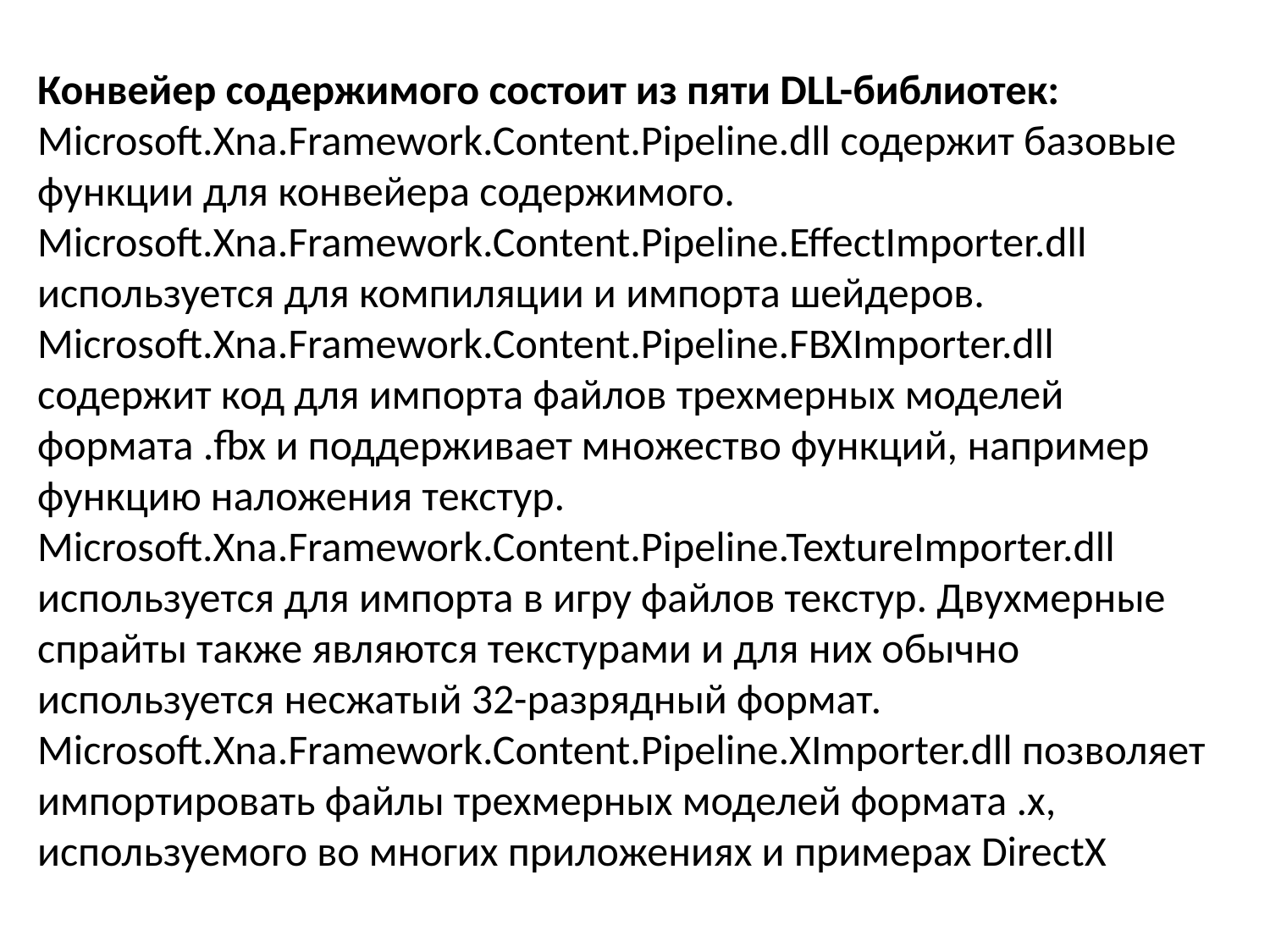

Конвейер содержимого состоит из пяти DLL-библиотек:
Microsoft.Xna.Framework.Content.Pipeline.dll содержит базовые функции для конвейера содержимого.
Microsoft.Xna.Framework.Content.Pipeline.EffectImporter.dll используется для компиляции и импорта шейдеров.
Microsoft.Xna.Framework.Content.Pipeline.FBXImporter.dll содержит код для импорта файлов трехмерных моделей формата .fbx и поддерживает множество функций, например функцию наложения текстур.
Microsoft.Xna.Framework.Content.Pipeline.TextureImporter.dll используется для импорта в игру файлов текстур. Двухмерные спрайты также являются текстурами и для них обычно используется несжатый 32-разрядный формат.
Microsoft.Xna.Framework.Content.Pipeline.XImporter.dll позволяет импортировать файлы трехмерных моделей формата .x, используемого во многих приложениях и примерах DirectX